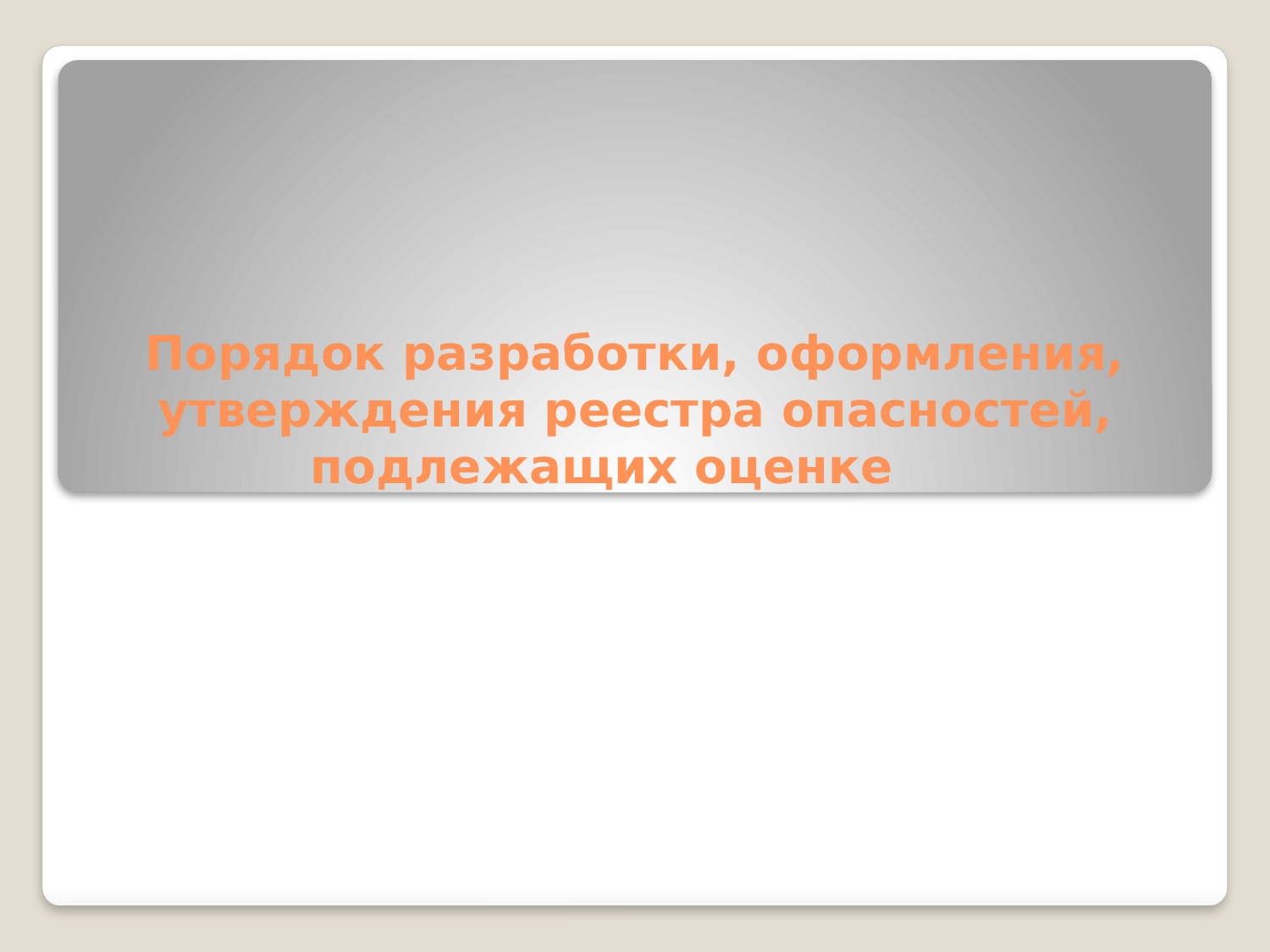

# Порядок разработки, оформления, утверждения реестра опасностей, подлежащих оценке